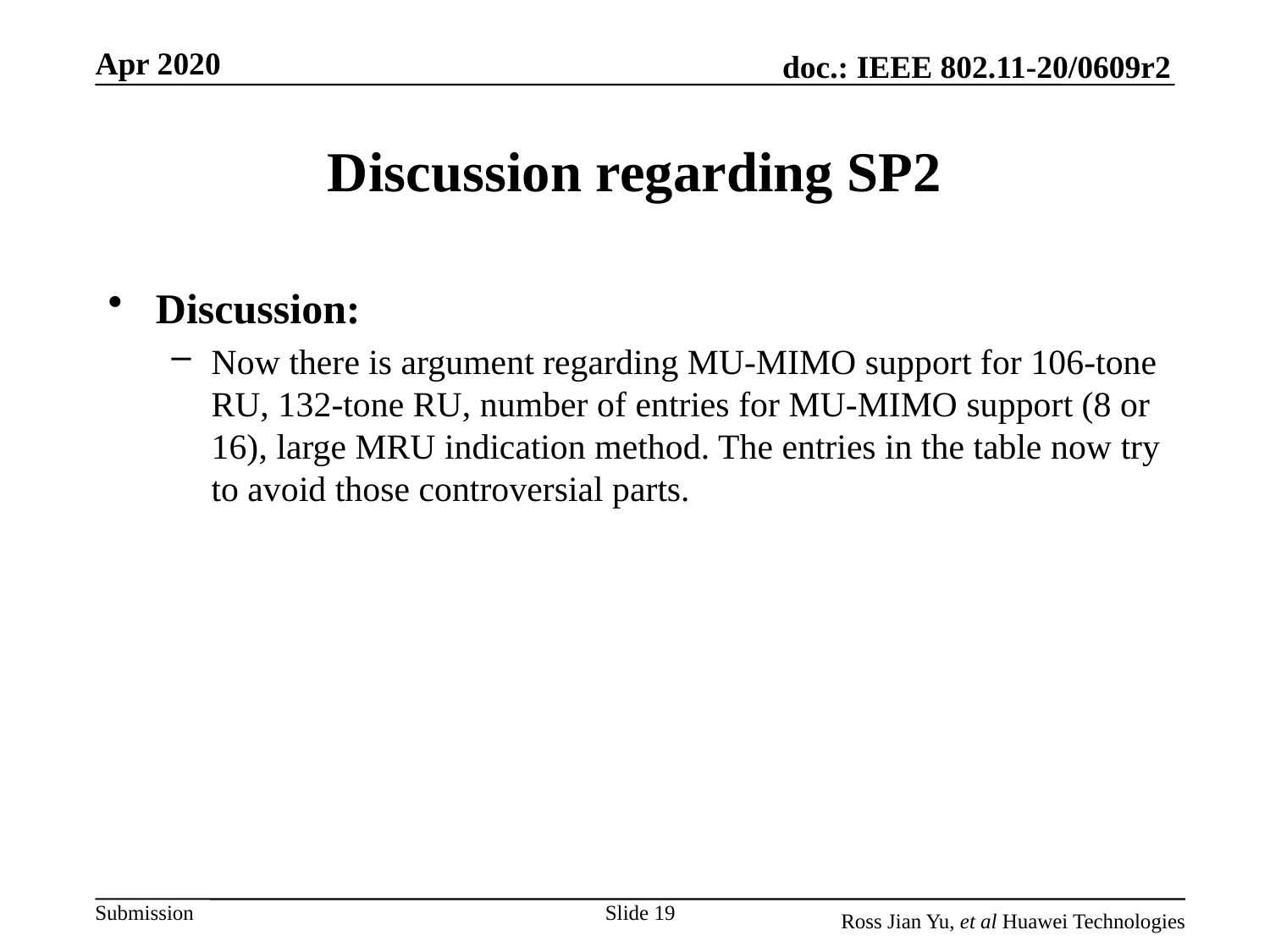

# Discussion regarding SP2
Discussion:
Now there is argument regarding MU-MIMO support for 106-tone RU, 132-tone RU, number of entries for MU-MIMO support (8 or 16), large MRU indication method. The entries in the table now try to avoid those controversial parts.
Slide 19